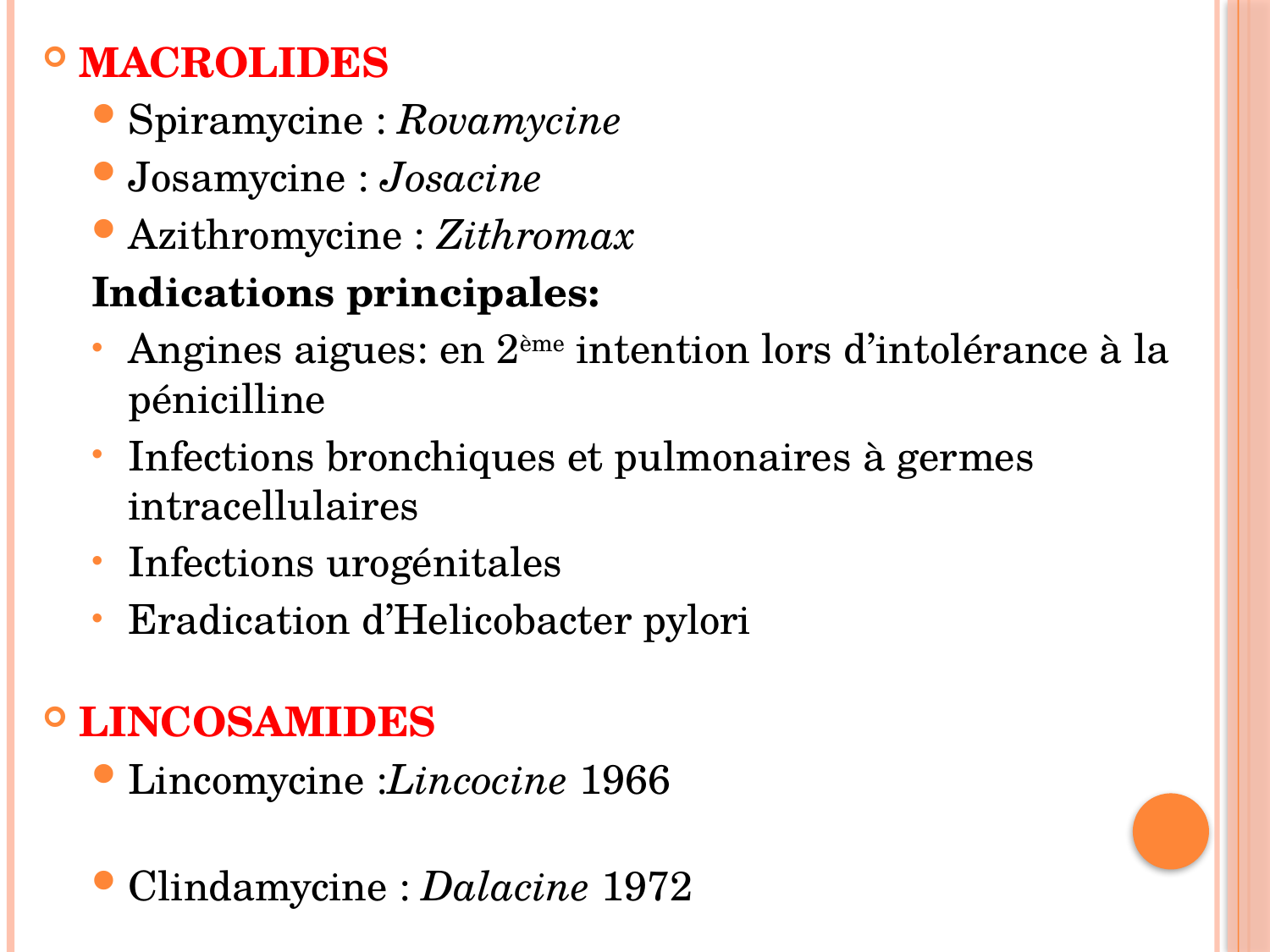

MACROLIDES
Spiramycine : Rovamycine
Josamycine : Josacine
Azithromycine : Zithromax
Indications principales:
Angines aigues: en 2ème intention lors d’intolérance à la pénicilline
Infections bronchiques et pulmonaires à germes intracellulaires
Infections urogénitales
Eradication d’Helicobacter pylori
LINCOSAMIDES
Lincomycine :Lincocine 1966
Clindamycine : Dalacine 1972